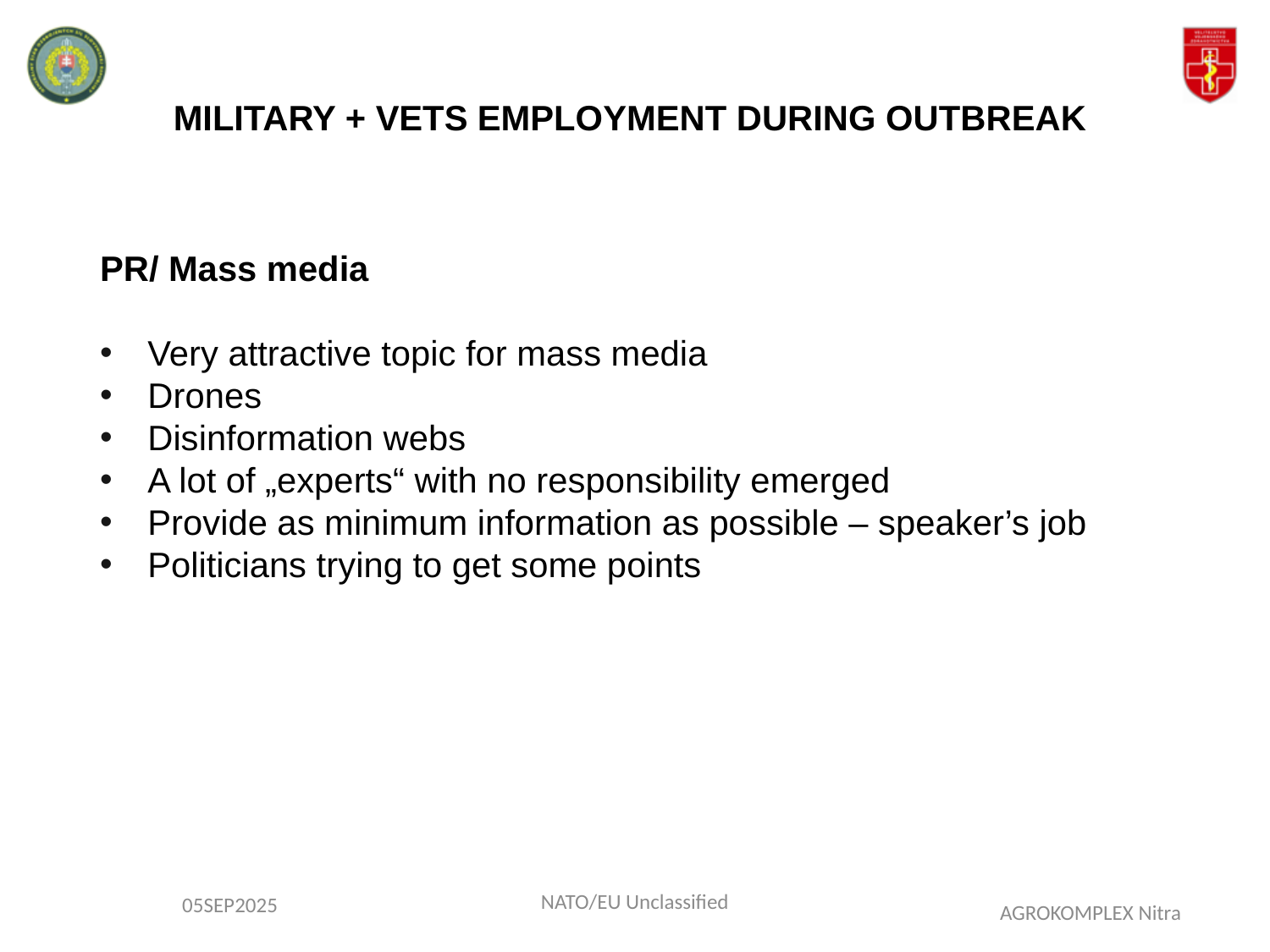

MILITARY + VETS EMPLOYMENT DURING OUTBREAK

PR/ Mass media

Very attractive topic for mass media
Drones
Disinformation webs
A lot of „experts“ with no responsibility emerged
Provide as minimum information as possible – speaker’s job
Politicians trying to get some points

NATO/EU Unclassified
05SEP2025
AGROKOMPLEX Nitra